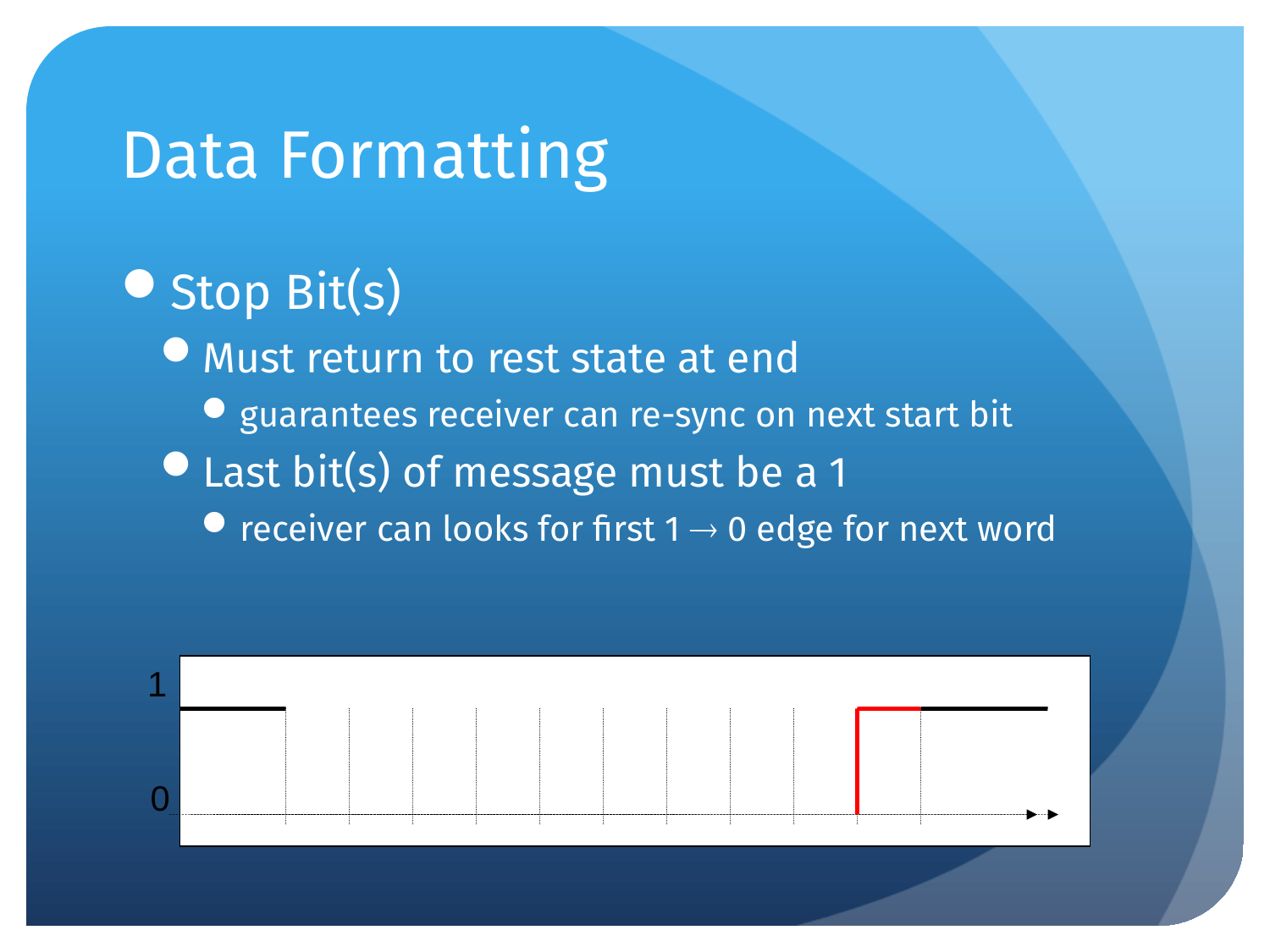

# Data Formatting
Stop Bit(s)
Must return to rest state at end
guarantees receiver can re-sync on next start bit
Last bit(s) of message must be a 1
receiver can looks for first 1 → 0 edge for next word
1

0